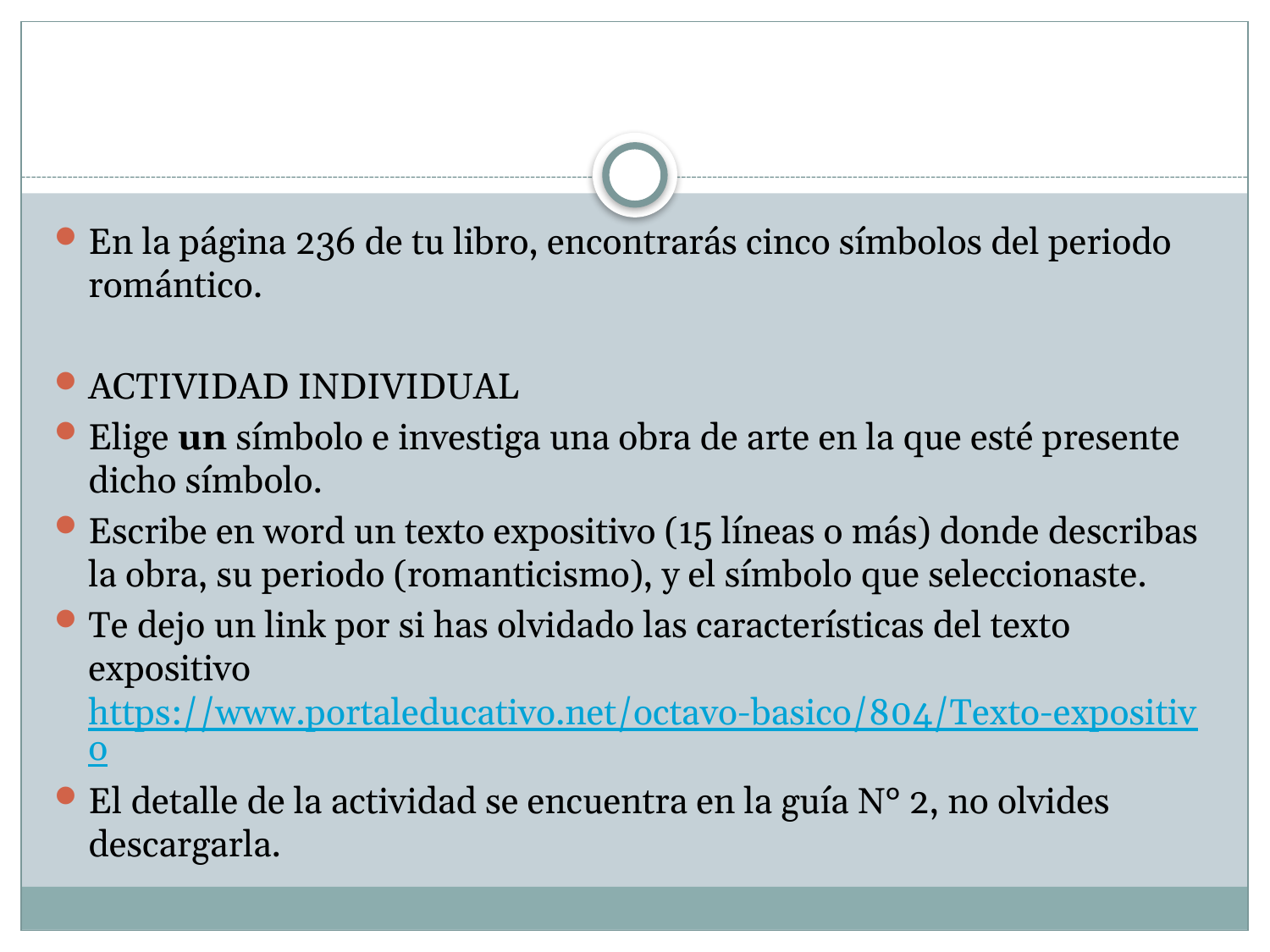

#
En la página 236 de tu libro, encontrarás cinco símbolos del periodo romántico.

ACTIVIDAD INDIVIDUAL
Elige un símbolo e investiga una obra de arte en la que esté presente dicho símbolo.
Escribe en word un texto expositivo (15 líneas o más) donde describas la obra, su periodo (romanticismo), y el símbolo que seleccionaste.
Te dejo un link por si has olvidado las características del texto expositivo https://www.portaleducativo.net/octavo-basico/804/Texto-expositivo
El detalle de la actividad se encuentra en la guía N° 2, no olvides descargarla.